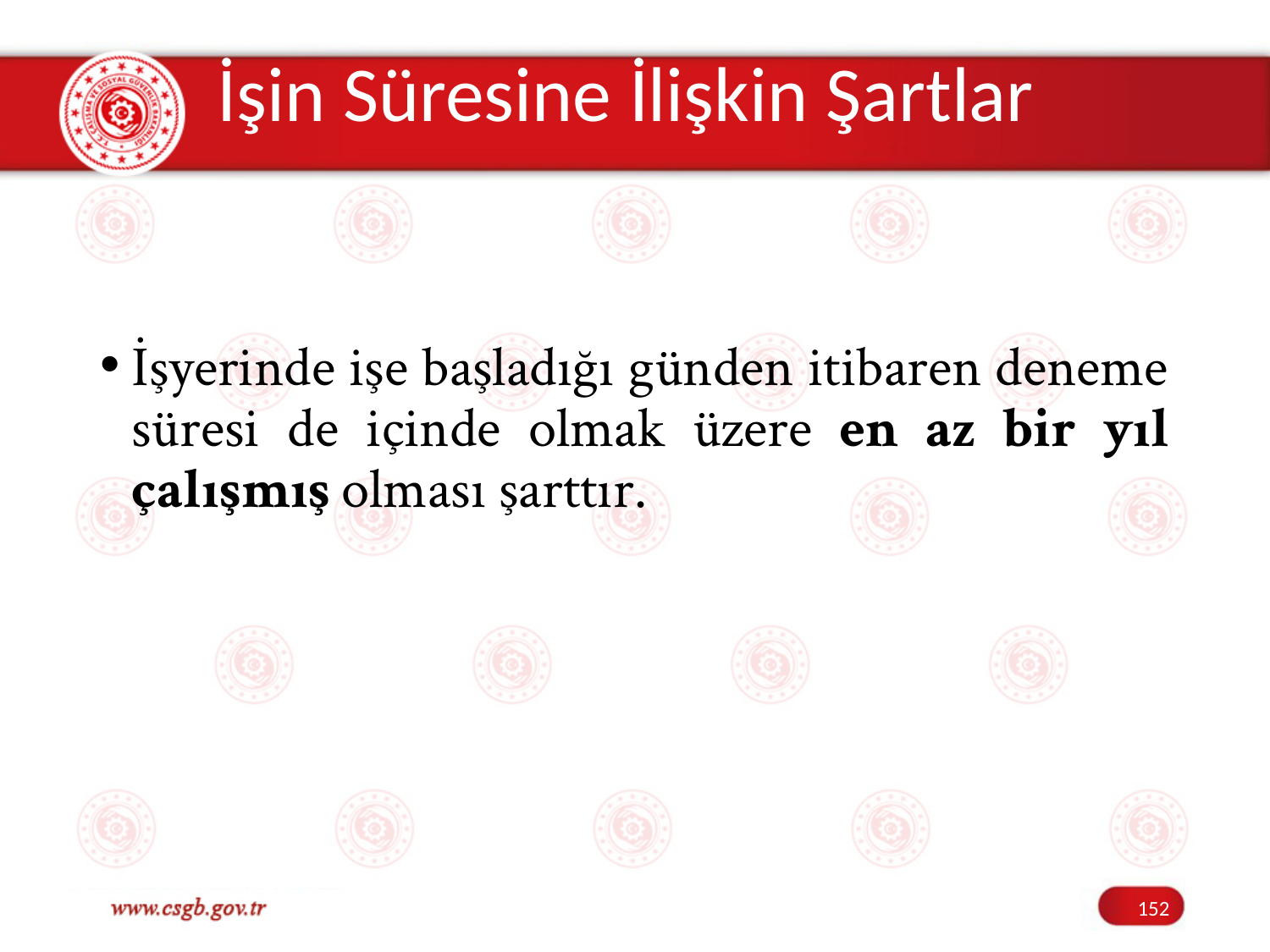

# İşin Süresine İlişkin Şartlar

İşyerinde işe başladığı günden itibaren deneme süresi de içinde olmak üzere en az bir yıl çalışmış olması şarttır.

152